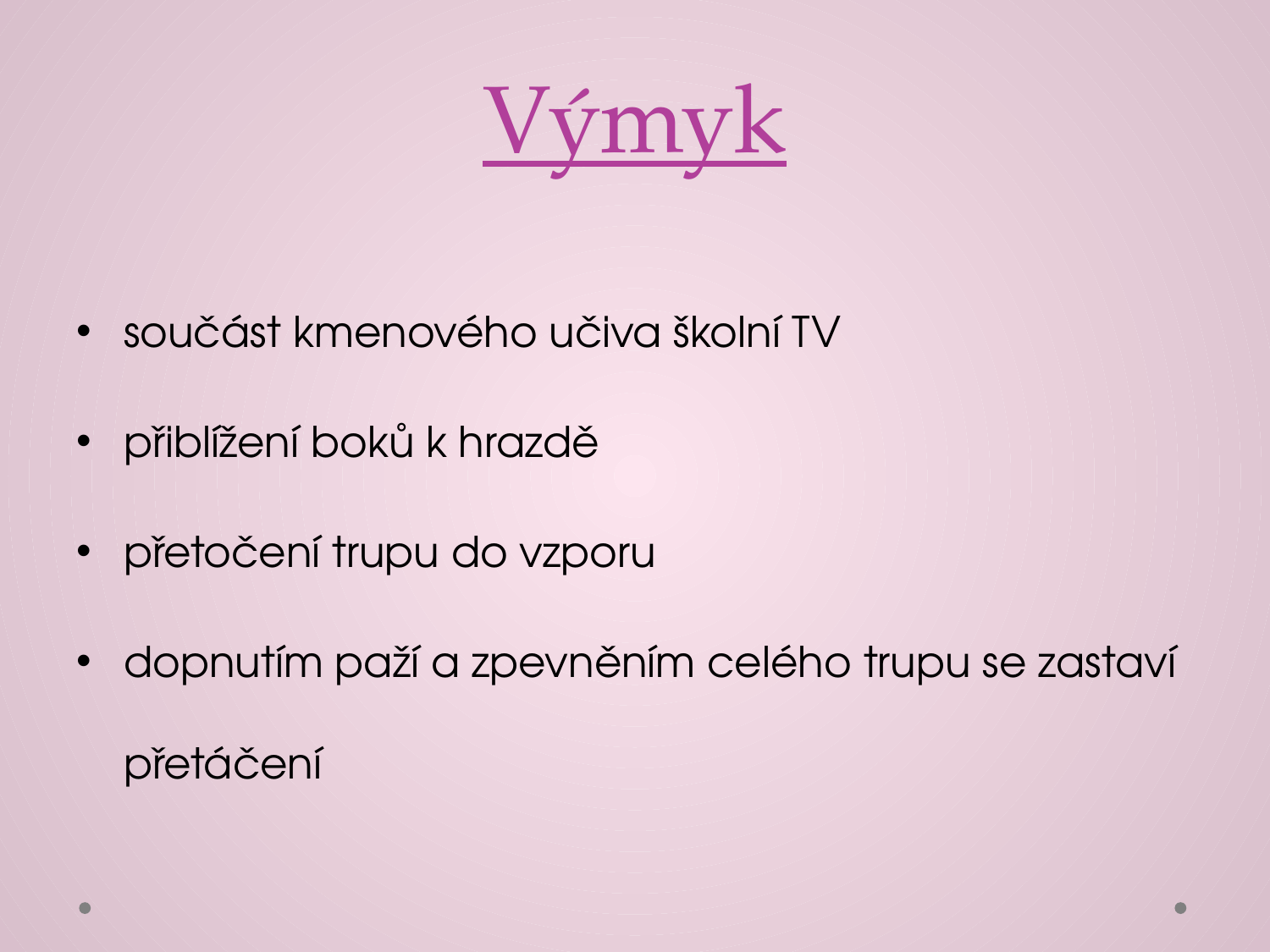

# Výmyk
součást kmenového učiva školní TV
přiblížení boků k hrazdě
přetočení trupu do vzporu
dopnutím paží a zpevněním celého trupu se zastaví přetáčení